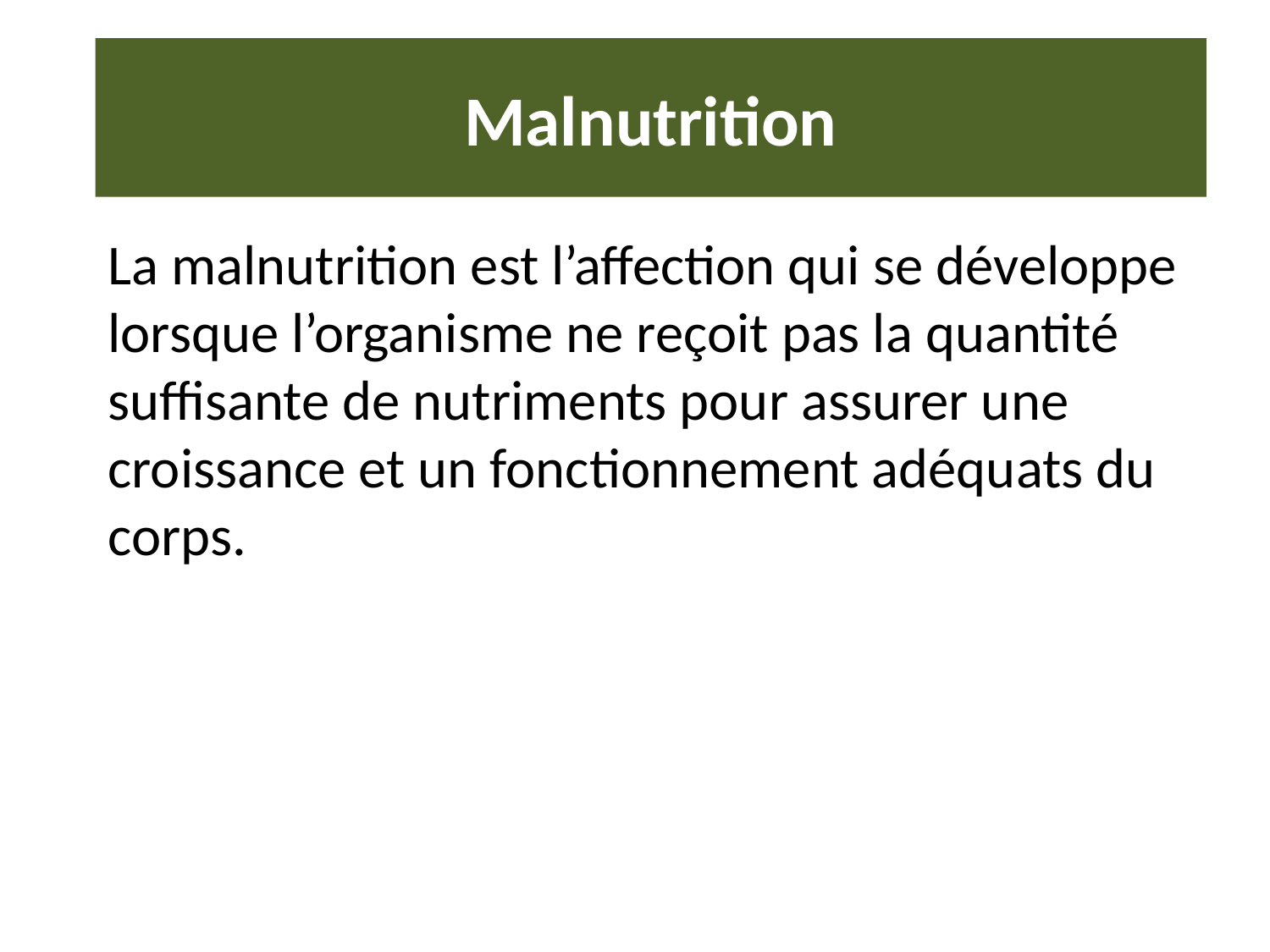

# Malnutrition
La malnutrition est l’affection qui se développe lorsque l’organisme ne reçoit pas la quantité suffisante de nutriments pour assurer une croissance et un fonctionnement adéquats du corps.